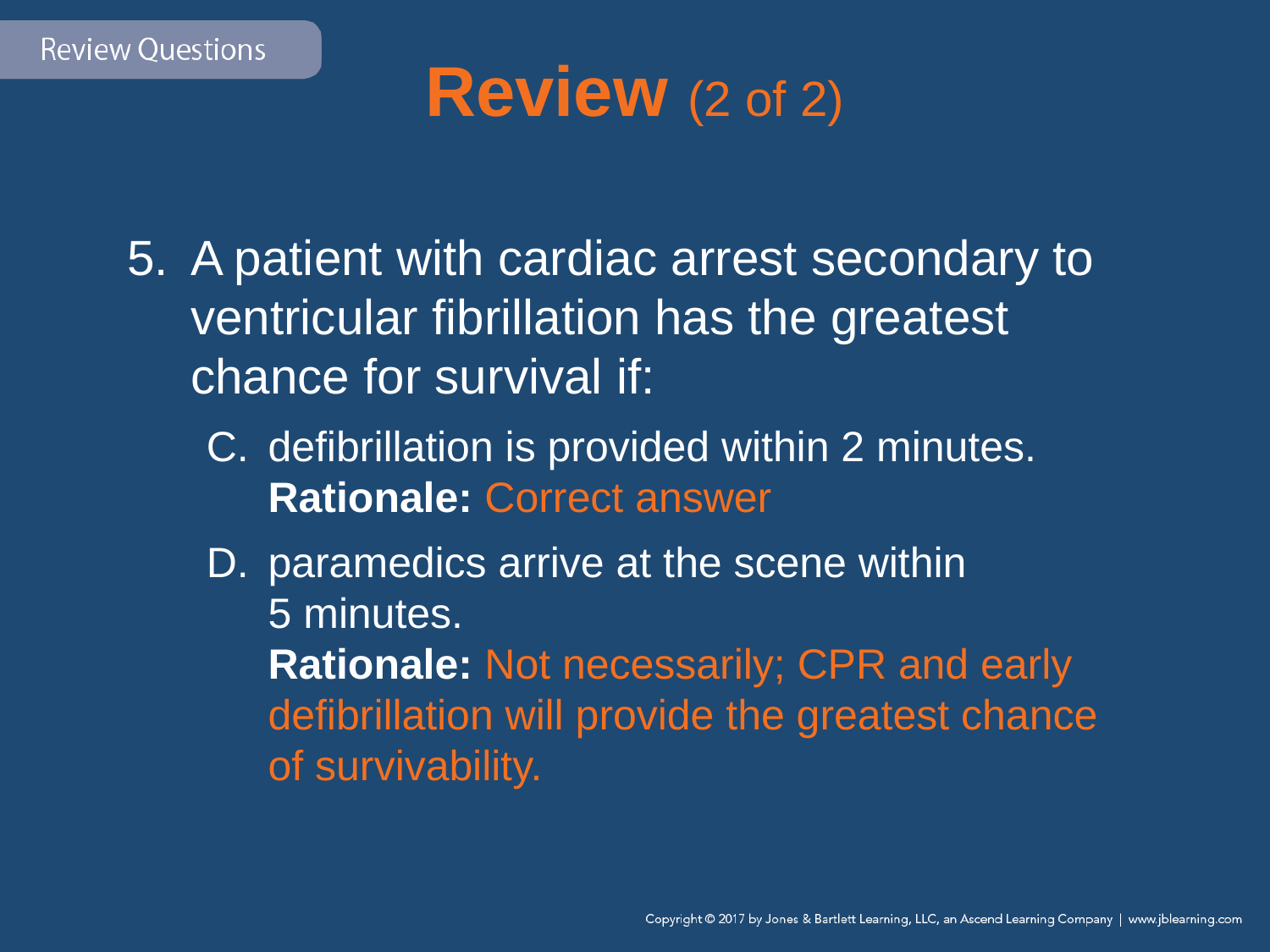

# Review (2 of 2)
A patient with cardiac arrest secondary to ventricular fibrillation has the greatest chance for survival if:
defibrillation is provided within 2 minutes.
Rationale: Correct answer
paramedics arrive at the scene within
5 minutes.
Rationale: Not necessarily; CPR and early defibrillation will provide the greatest chance of survivability.